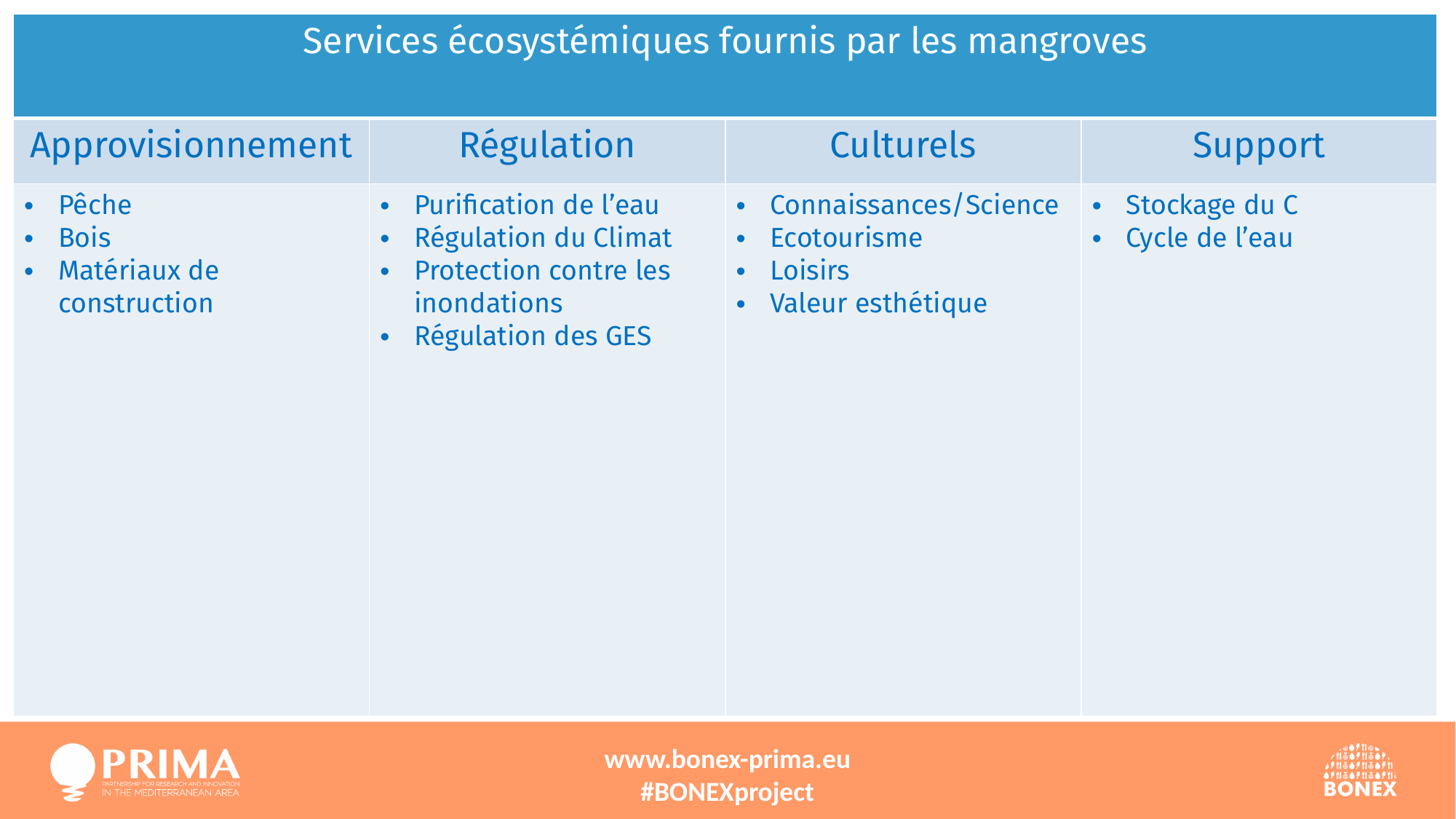

| Services écosystémiques fournis par les mangroves |  |  |  |
| --- | --- | --- | --- |
| Approvisionnement | Régulation | Culturels | Support |
| Pêche Bois Matériaux de construction | Purification de l’eau Régulation du Climat Protection contre les inondations Régulation des GES | Connaissances/Science Ecotourisme Loisirs Valeur esthétique | Stockage du C Cycle de l’eau |